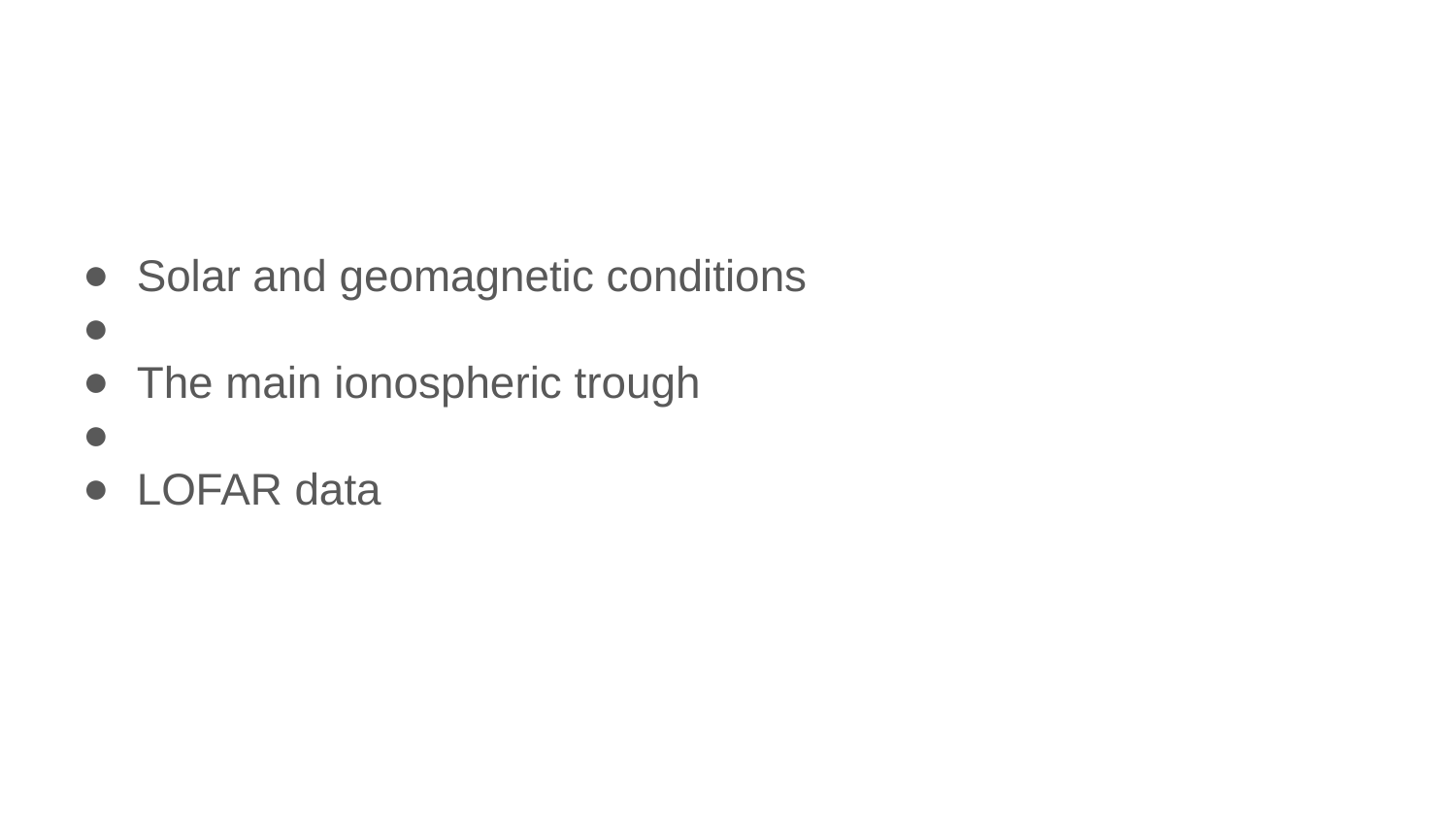

Solar and geomagnetic conditions

The main ionospheric trough

LOFAR data